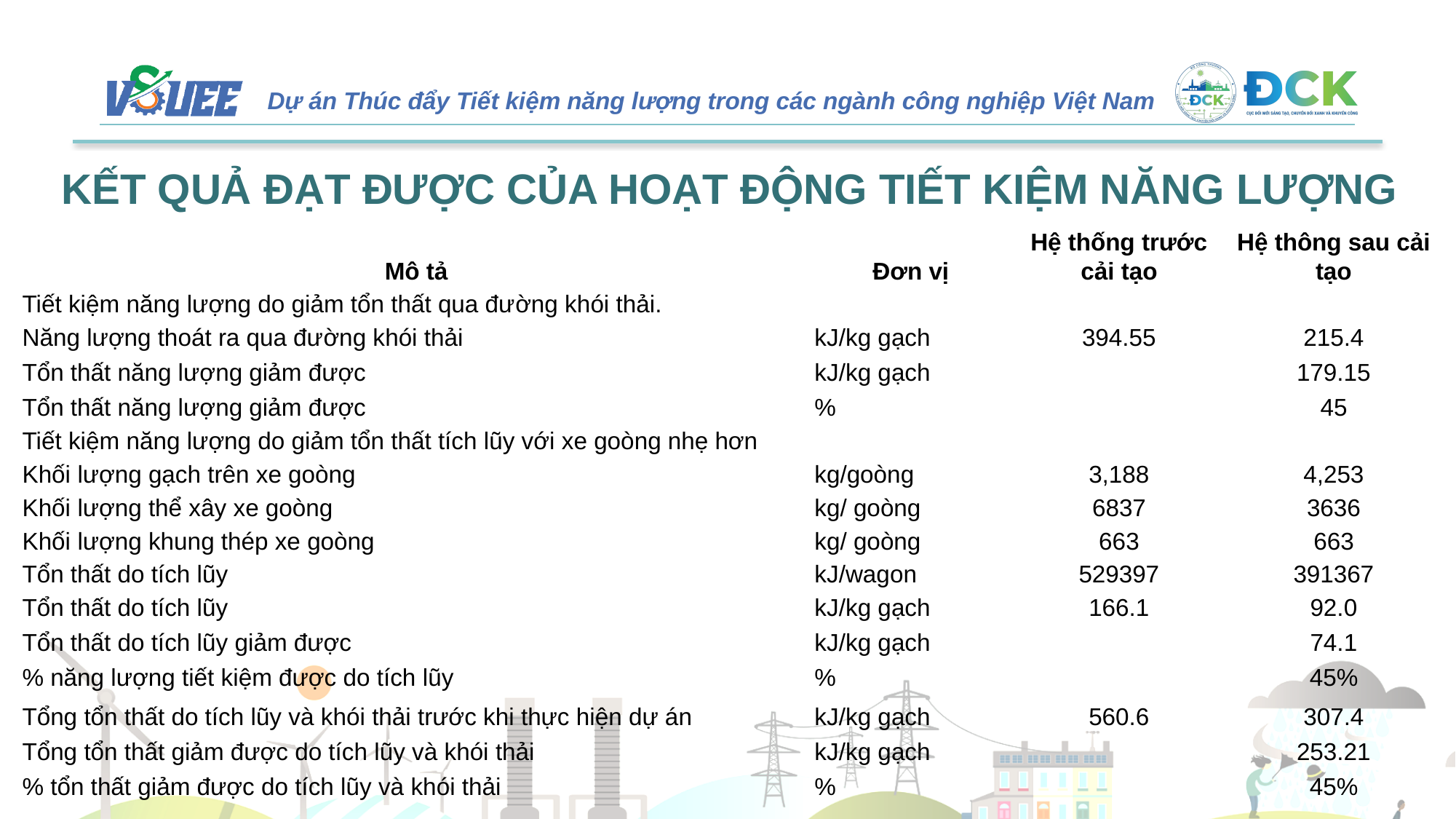

# KẾT QUẢ ĐẠT ĐƯỢC CỦA HOẠT ĐỘNG TIẾT KIỆM NĂNG LƯỢNG
| Mô tả | Đơn vị | Hệ thống trước cải tạo | Hệ thông sau cải tạo |
| --- | --- | --- | --- |
| Tiết kiệm năng lượng do giảm tổn thất qua đường khói thải. |  |  |  |
| Năng lượng thoát ra qua đường khói thải | kJ/kg gạch | 394.55 | 215.4 |
| Tổn thất năng lượng giảm được | kJ/kg gạch |  | 179.15 |
| Tổn thất năng lượng giảm được | % |  | 45 |
| Tiết kiệm năng lượng do giảm tổn thất tích lũy với xe goòng nhẹ hơn |  |  |  |
| Khối lượng gạch trên xe goòng | kg/goòng | 3,188 | 4,253 |
| Khối lượng thể xây xe goòng | kg/ goòng | 6837 | 3636 |
| Khối lượng khung thép xe goòng | kg/ goòng | 663 | 663 |
| Tổn thất do tích lũy | kJ/wagon | 529397 | 391367 |
| Tổn thất do tích lũy | kJ/kg gạch | 166.1 | 92.0 |
| Tổn thất do tích lũy giảm được | kJ/kg gạch |  | 74.1 |
| % năng lượng tiết kiệm được do tích lũy | % |  | 45% |
| Tổng tổn thất do tích lũy và khói thải trước khi thực hiện dự án | kJ/kg gạch | 560.6 | 307.4 |
| Tổng tổn thất giảm được do tích lũy và khói thải | kJ/kg gạch |  | 253.21 |
| % tổn thất giảm được do tích lũy và khói thải | % |  | 45% |